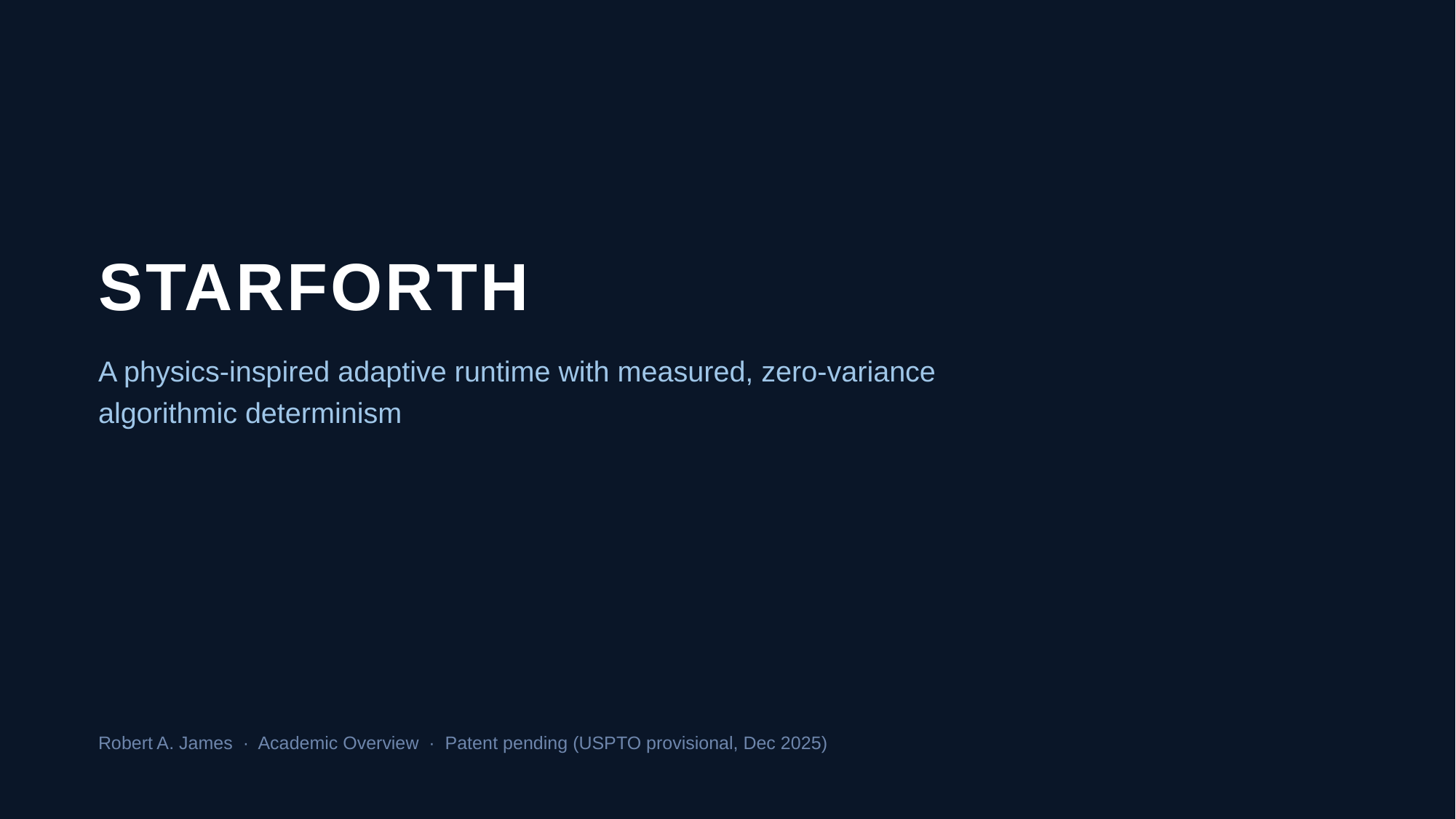

STARFORTH
A physics-inspired adaptive runtime with measured, zero-variance
algorithmic determinism
Robert A. James  ·  Academic Overview  ·  Patent pending (USPTO provisional, Dec 2025)